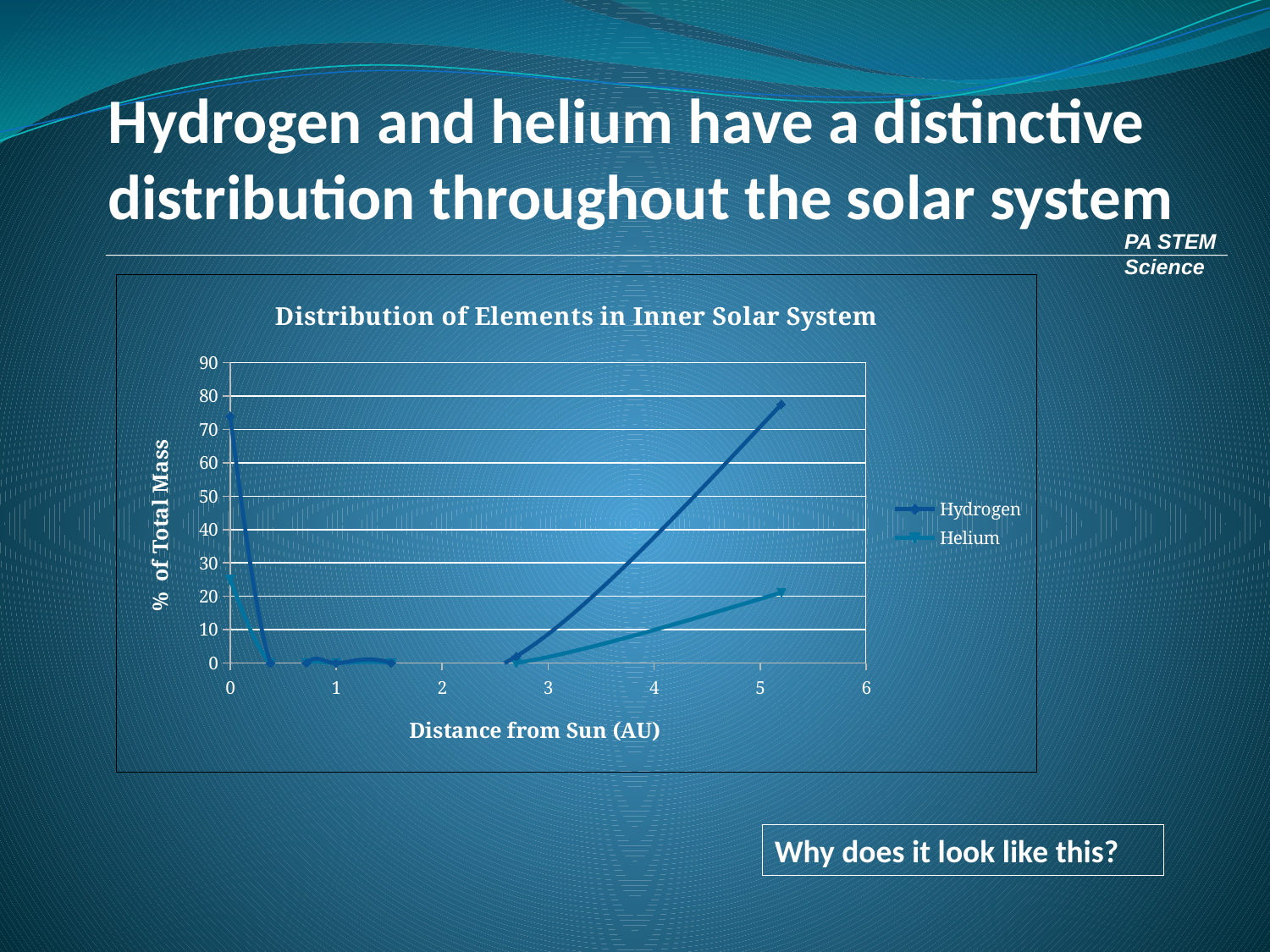

Hydrogen and helium have a distinctive distribution throughout the solar system
PA STEM
Science

### Chart: Distribution of Elements in Inner Solar System

| Category |  |  |
|---|---|---|
Why does it look like this?